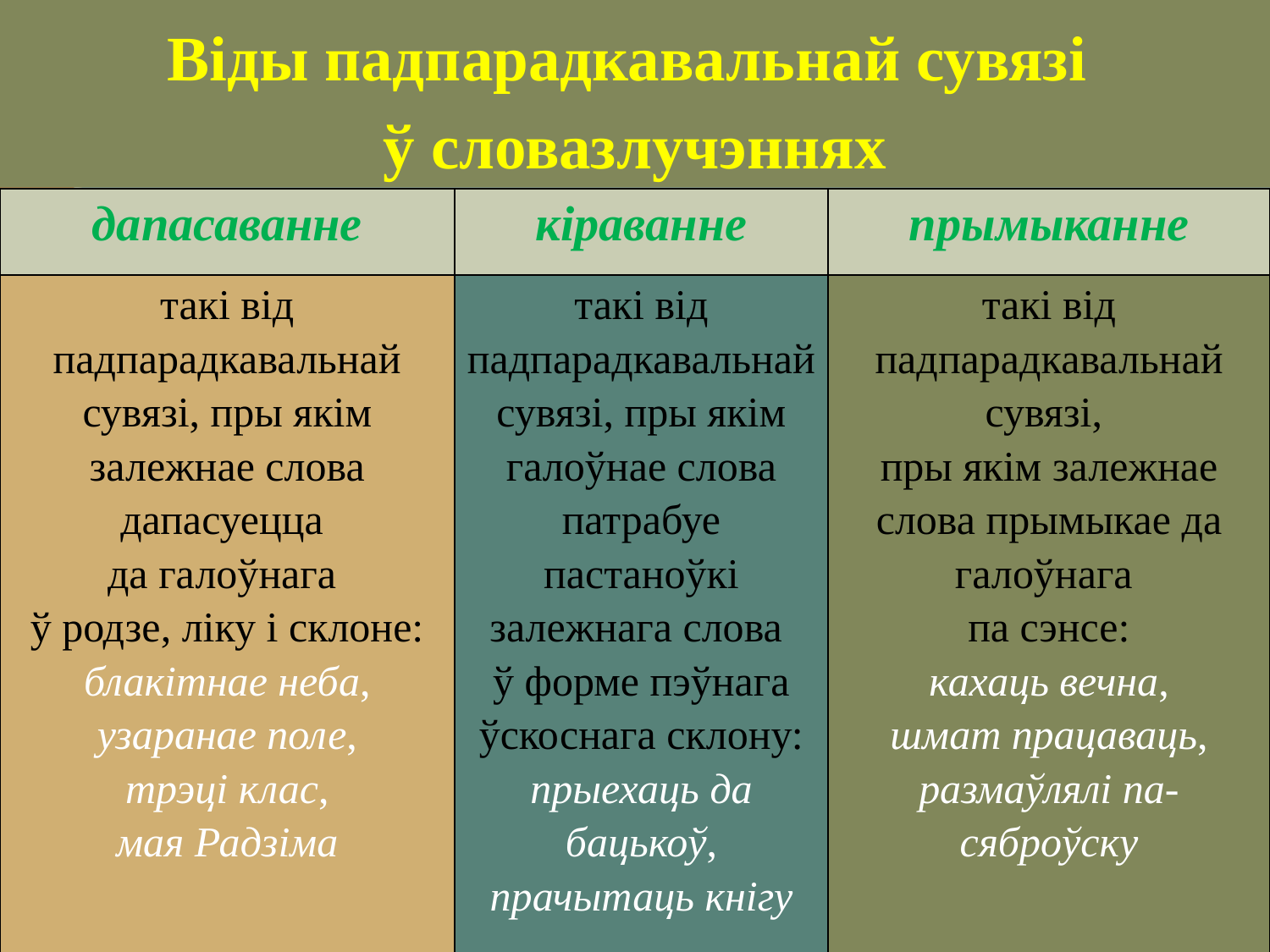

Віды падпарадкавальнай сувязі
ў словазлучэннях
| дапасаванне | кіраванне | прымыканне |
| --- | --- | --- |
| такі від падпарадкавальнай сувязі, пры якім залежнае слова дапасуецца да галоўнага ў родзе, ліку і склоне: блакітнае неба, узаранае поле, трэці клас, мая Радзіма | такі від падпарадкавальнай сувязі, пры якім галоўнае слова патрабуе пастаноўкі залежнага слова ў форме пэўнага ўскоснага склону: прыехаць да бацькоў, прачытаць кнігу | такі від падпарадкавальнай сувязі, пры якім залежнае слова прымыкае да галоўнага па сэнсе: кахаць вечна, шмат працаваць, размаўлялі па-сяброўску |